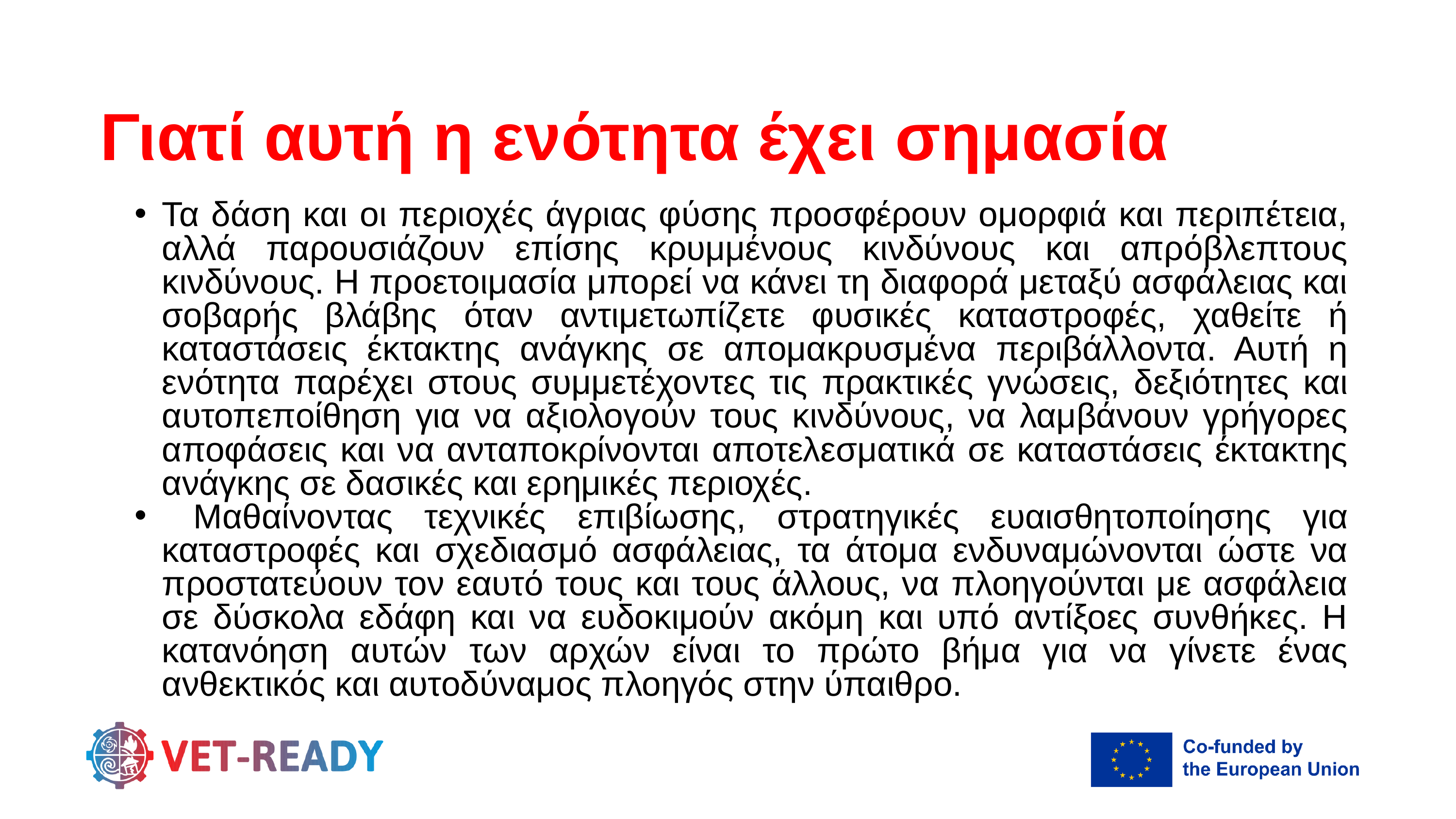

Γιατί αυτή η ενότητα έχει σημασία
Τα δάση και οι περιοχές άγριας φύσης προσφέρουν ομορφιά και περιπέτεια, αλλά παρουσιάζουν επίσης κρυμμένους κινδύνους και απρόβλεπτους κινδύνους. Η προετοιμασία μπορεί να κάνει τη διαφορά μεταξύ ασφάλειας και σοβαρής βλάβης όταν αντιμετωπίζετε φυσικές καταστροφές, χαθείτε ή καταστάσεις έκτακτης ανάγκης σε απομακρυσμένα περιβάλλοντα. Αυτή η ενότητα παρέχει στους συμμετέχοντες τις πρακτικές γνώσεις, δεξιότητες και αυτοπεποίθηση για να αξιολογούν τους κινδύνους, να λαμβάνουν γρήγορες αποφάσεις και να ανταποκρίνονται αποτελεσματικά σε καταστάσεις έκτακτης ανάγκης σε δασικές και ερημικές περιοχές.
 Μαθαίνοντας τεχνικές επιβίωσης, στρατηγικές ευαισθητοποίησης για καταστροφές και σχεδιασμό ασφάλειας, τα άτομα ενδυναμώνονται ώστε να προστατεύουν τον εαυτό τους και τους άλλους, να πλοηγούνται με ασφάλεια σε δύσκολα εδάφη και να ευδοκιμούν ακόμη και υπό αντίξοες συνθήκες. Η κατανόηση αυτών των αρχών είναι το πρώτο βήμα για να γίνετε ένας ανθεκτικός και αυτοδύναμος πλοηγός στην ύπαιθρο.